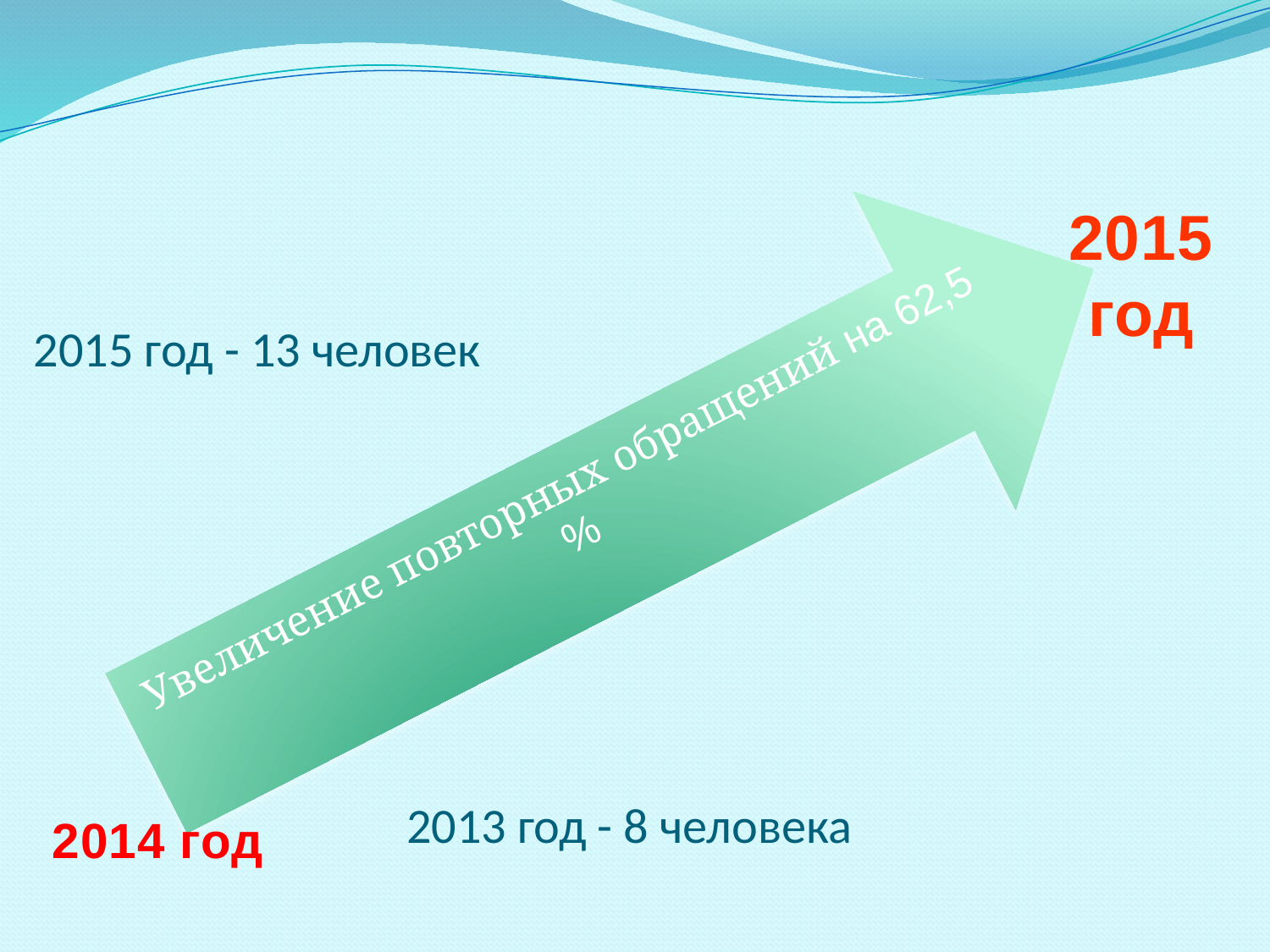

# 2015 год - 13 человек
2015 год
Увеличение повторных обращений на 62,5 %

2013 год - 8 человека
2014 год